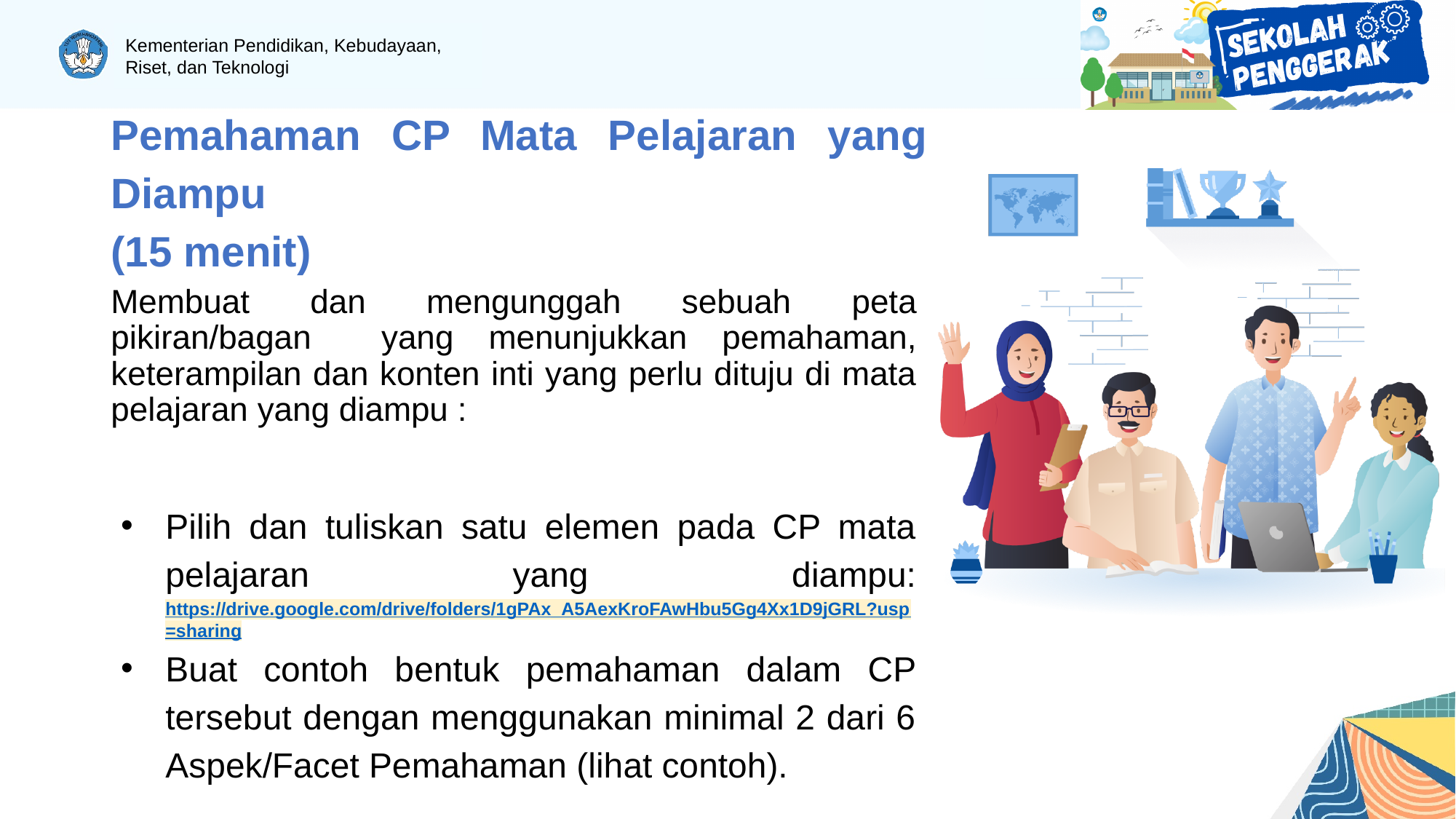

# Pemahaman CP Mata Pelajaran yang Diampu
(15 menit)
Membuat dan mengunggah sebuah peta pikiran/bagan  yang menunjukkan pemahaman, keterampilan dan konten inti yang perlu dituju di mata pelajaran yang diampu :

Pilih dan tuliskan satu elemen pada CP mata pelajaran yang diampu: https://drive.google.com/drive/folders/1gPAx_A5AexKroFAwHbu5Gg4Xx1D9jGRL?usp=sharing
Buat contoh bentuk pemahaman dalam CP tersebut dengan menggunakan minimal 2 dari 6 Aspek/Facet Pemahaman (lihat contoh).